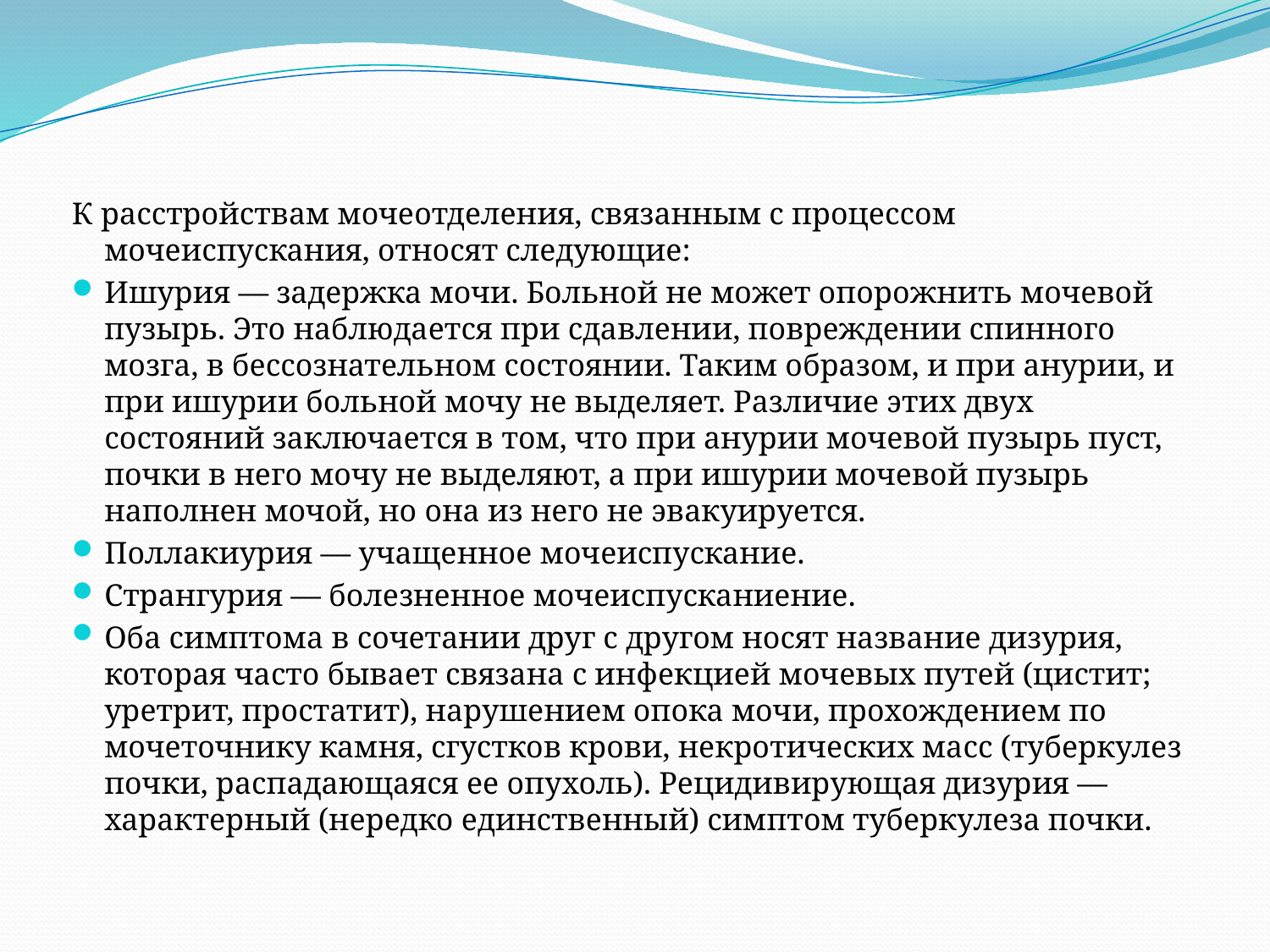

К расстройствам мочеотделения, связанным с процессом мочеиспускания, относят следующие:
Ишурия — задержка мочи. Больной не может опорожнить мочевой пузырь. Это наблюдается при сдавлении, повреждении спинного мозга, в бессознательном состоянии. Таким образом, и при анурии, и при ишурии больной мочу не выделяет. Различие этих двух состояний заключается в том, что при анурии мочевой пузырь пуст, почки в него мочу не выделяют, а при ишурии мочевой пузырь наполнен мочой, но она из него не эвакуируется.
Поллакиурия — учащенное мочеиспускание.
Странгурия — болезненное мочеиспусканиение.
Оба симптома в сочетании друг с другом носят название дизурия, которая часто бывает связана с инфекцией мочевых путей (цистит; уретрит, простатит), нарушением опока мочи, прохождением по мочеточнику камня, сгустков крови, некротических масс (туберкулез почки, распадающаяся ее опухоль). Рецидивирующая дизурия — характерный (нередко единственный) симптом туберкулеза почки.